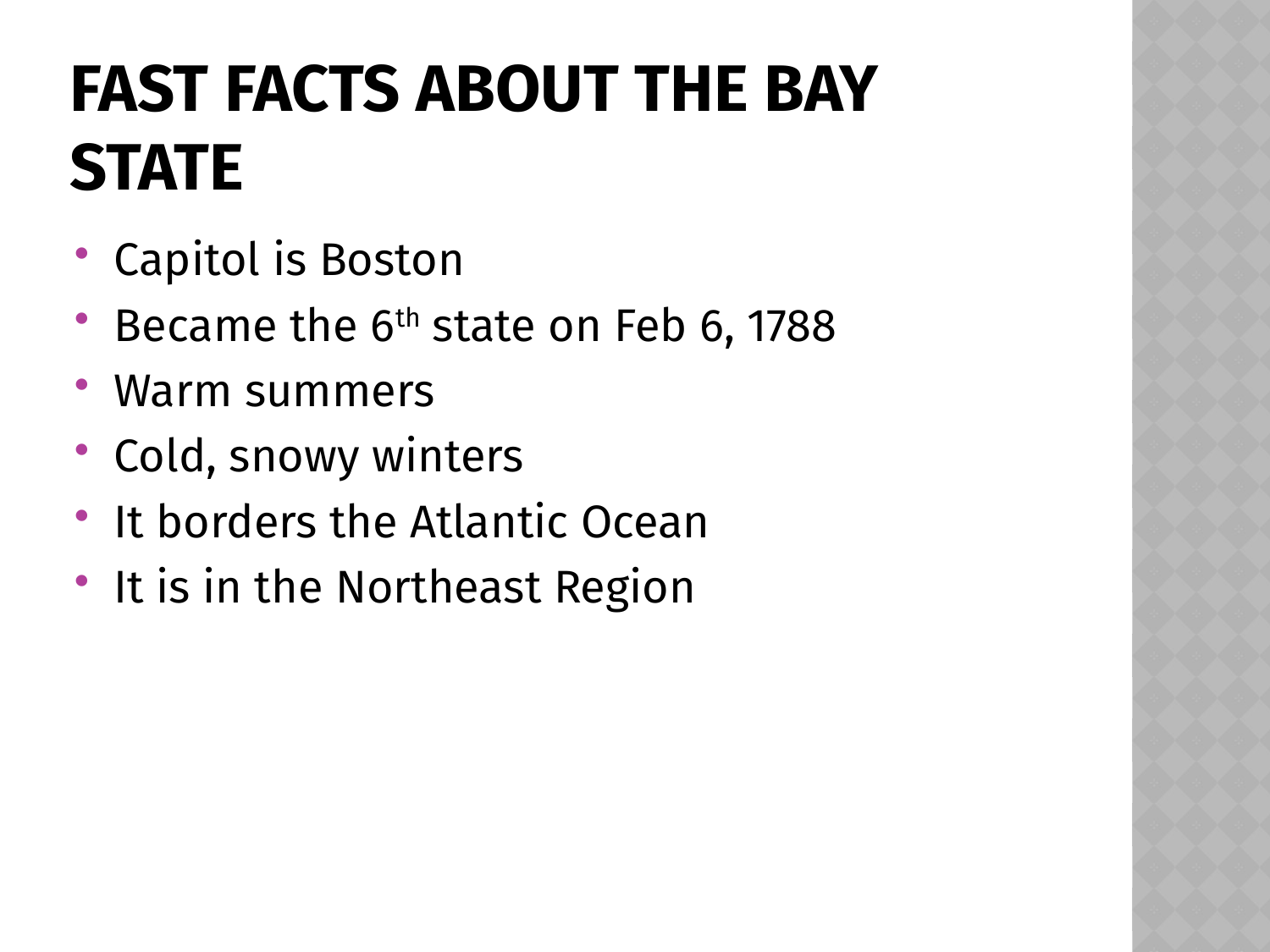

# Fast Facts about The Bay State
Capitol is Boston
Became the 6th state on Feb 6, 1788
Warm summers
Cold, snowy winters
It borders the Atlantic Ocean
It is in the Northeast Region